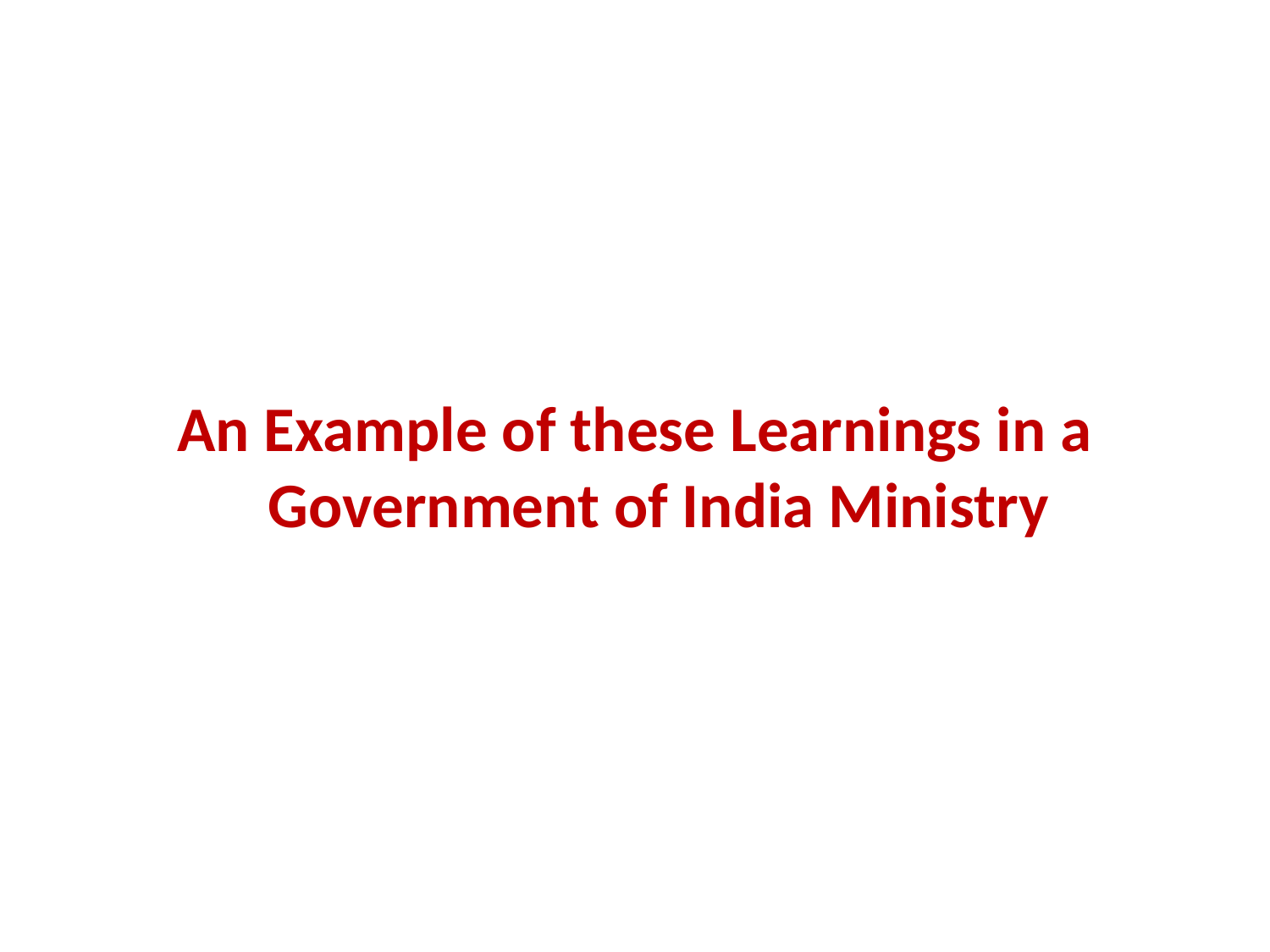

#

An Example of these Learnings in a Government of India Ministry